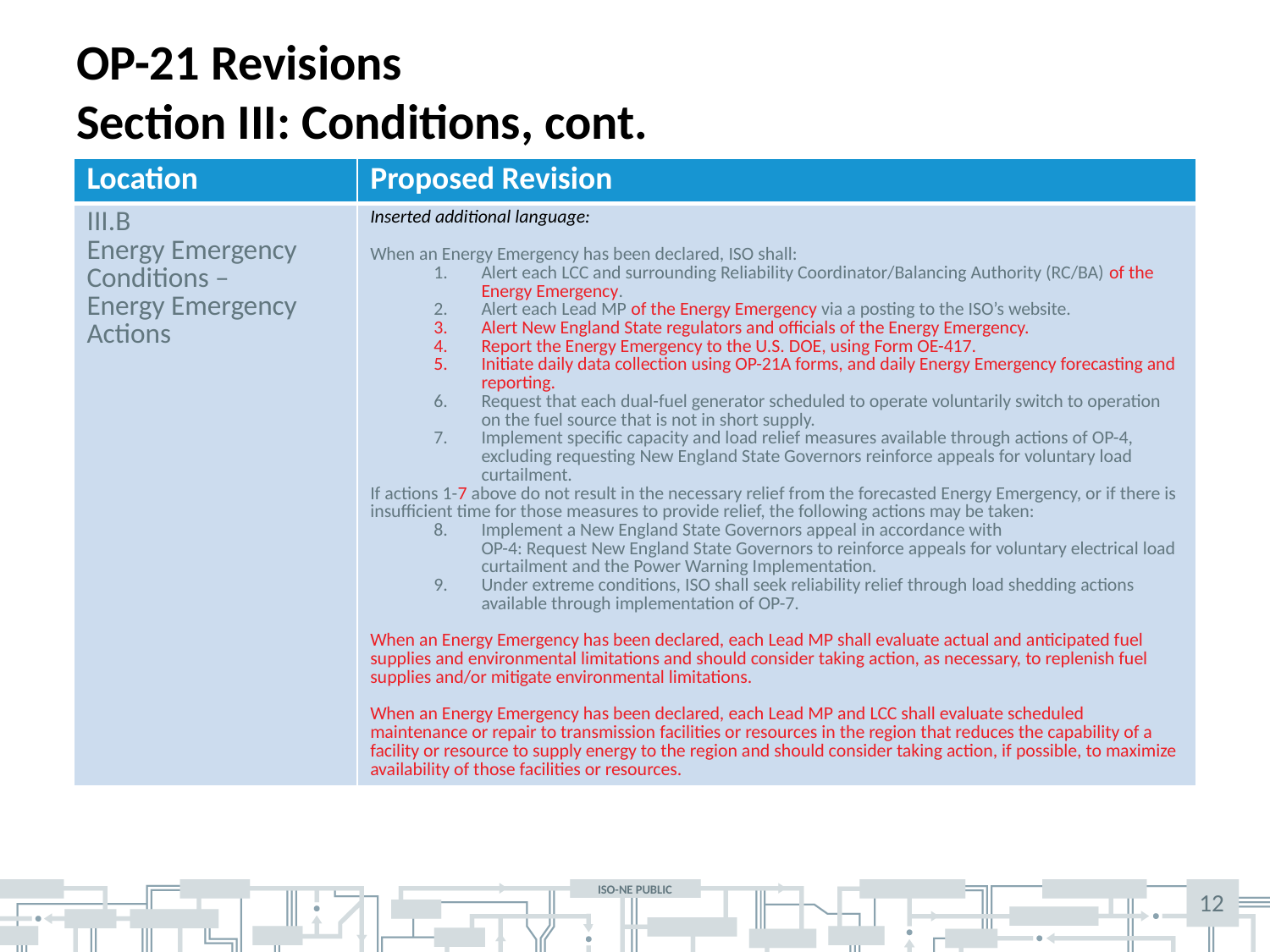

# OP-21 Revisions Section III: Conditions, cont.
| Location | Proposed Revision |
| --- | --- |
| III.B Energy Emergency Conditions – Energy Emergency Actions | Inserted additional language: When an Energy Emergency has been declared, ISO shall: Alert each LCC and surrounding Reliability Coordinator/Balancing Authority (RC/BA) of the Energy Emergency. Alert each Lead MP of the Energy Emergency via a posting to the ISO’s website. Alert New England State regulators and officials of the Energy Emergency. Report the Energy Emergency to the U.S. DOE, using Form OE-417. Initiate daily data collection using OP-21A forms, and daily Energy Emergency forecasting and reporting. Request that each dual-fuel generator scheduled to operate voluntarily switch to operation on the fuel source that is not in short supply. Implement specific capacity and load relief measures available through actions of OP-4, excluding requesting New England State Governors reinforce appeals for voluntary load curtailment. If actions 1-7 above do not result in the necessary relief from the forecasted Energy Emergency, or if there is insufficient time for those measures to provide relief, the following actions may be taken: Implement a New England State Governors appeal in accordance with OP-4: Request New England State Governors to reinforce appeals for voluntary electrical load curtailment and the Power Warning Implementation. Under extreme conditions, ISO shall seek reliability relief through load shedding actions available through implementation of OP-7. When an Energy Emergency has been declared, each Lead MP shall evaluate actual and anticipated fuel supplies and environmental limitations and should consider taking action, as necessary, to replenish fuel supplies and/or mitigate environmental limitations. When an Energy Emergency has been declared, each Lead MP and LCC shall evaluate scheduled maintenance or repair to transmission facilities or resources in the region that reduces the capability of a facility or resource to supply energy to the region and should consider taking action, if possible, to maximize availability of those facilities or resources. |
12